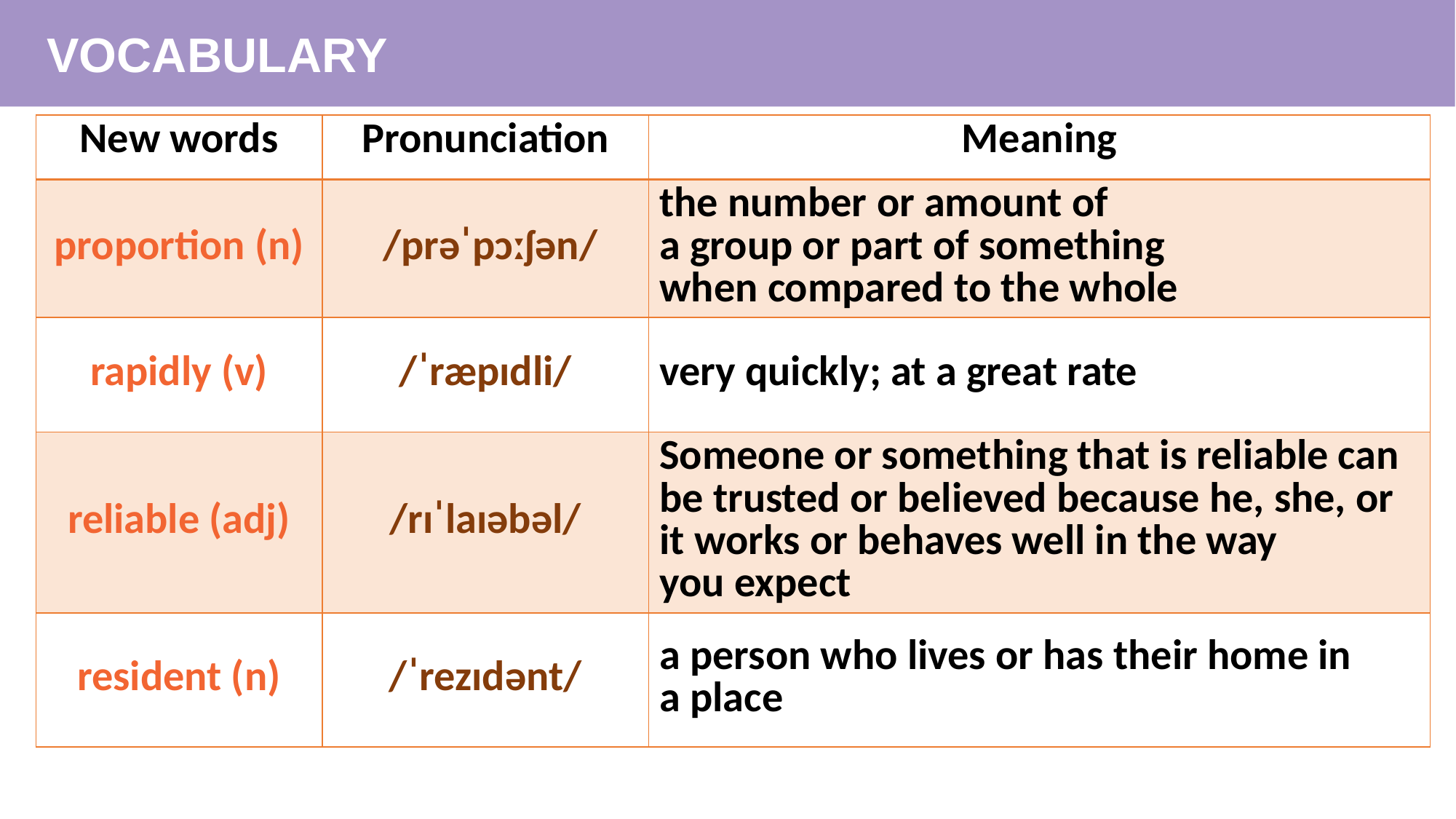

VOCABULARY
| New words | Pronunciation | Meaning |
| --- | --- | --- |
| proportion (n) | /prəˈpɔːʃən/ | the number or amount of a group or part of something when compared to the whole |
| rapidly (v) | /ˈræpɪdli/ | very quickly; at a great rate |
| reliable (adj) | /rɪˈlaɪəbəl/ | Someone or something that is reliable can be trusted or believed because he, she, or it works or behaves well in the way you expect |
| resident (n) | /ˈrezɪdənt/ | a person who lives or has their home in a place |